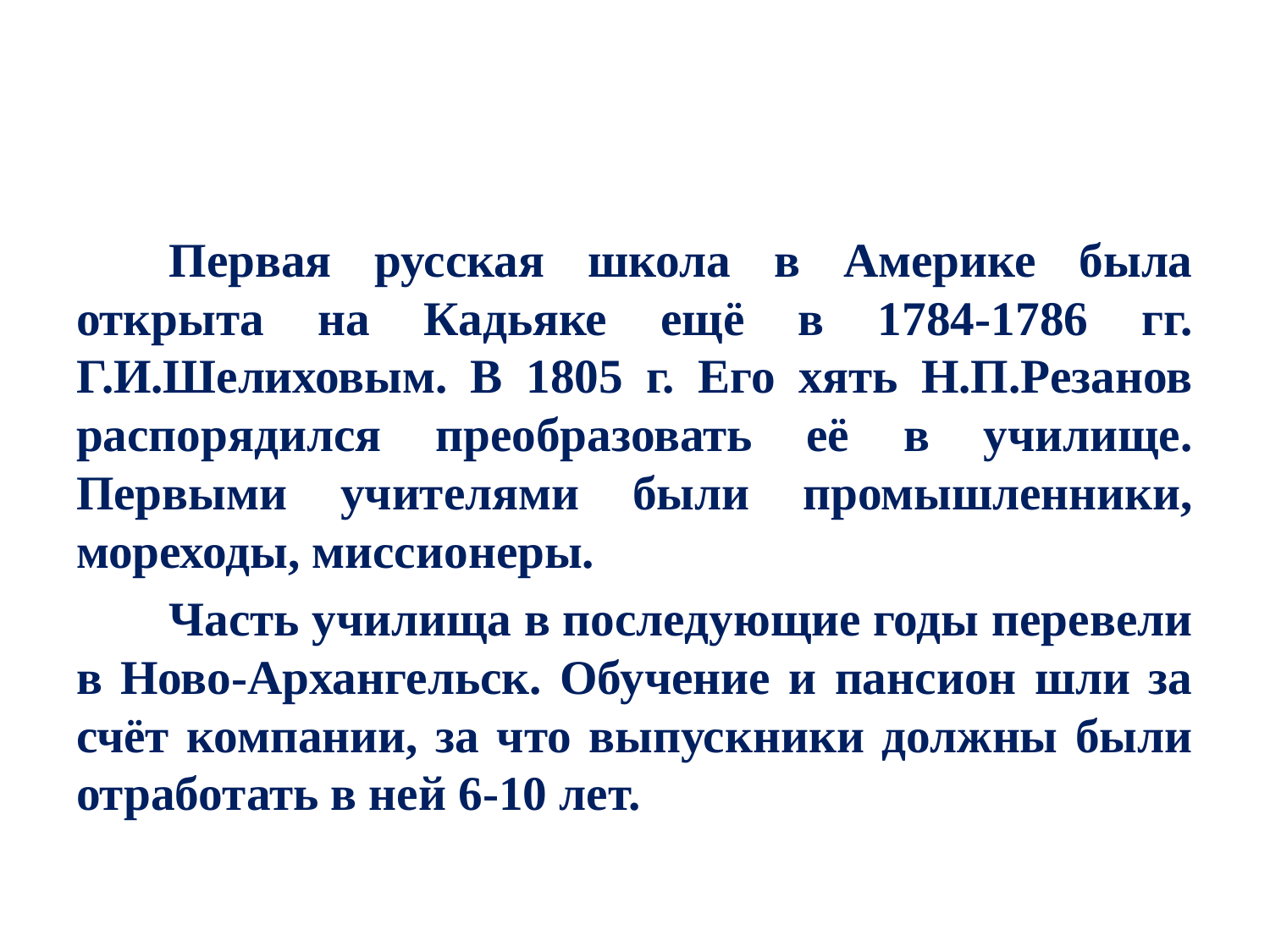

#
Первая русская школа в Америке была открыта на Кадьяке ещё в 1784-1786 гг. Г.И.Шелиховым. В 1805 г. Его хять Н.П.Резанов распорядился преобразовать её в училище. Первыми учителями были промышленники, мореходы, миссионеры.
Часть училища в последующие годы перевели в Ново-Архангельск. Обучение и пансион шли за счёт компании, за что выпускники должны были отработать в ней 6-10 лет.